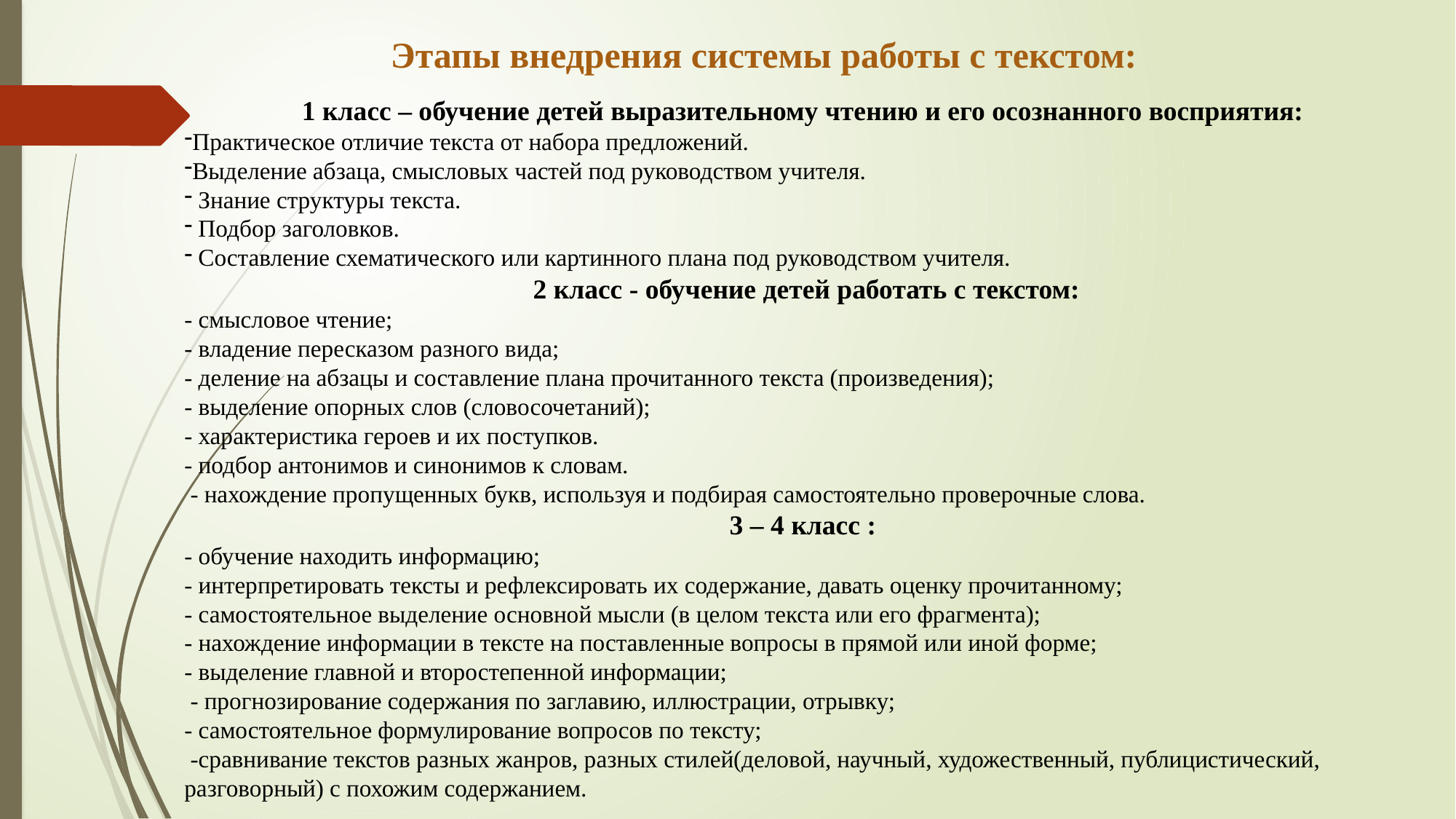

Этапы внедрения системы работы с текстом:
1 класс – обучение детей выразительному чтению и его осознанного восприятия:
Практическое отличие текста от набора предложений.
Выделение абзаца, смысловых частей под руководством учителя.
 Знание структуры текста.
 Подбор заголовков.
 Составление схематического или картинного плана под руководством учителя.
 2 класс - обучение детей работать с текстом:
- смысловое чтение;
- владение пересказом разного вида;
- деление на абзацы и составление плана прочитанного текста (произведения);
- выделение опорных слов (словосочетаний);
- характеристика героев и их поступков.
- подбор антонимов и синонимов к словам.
 - нахождение пропущенных букв, используя и подбирая самостоятельно проверочные слова.
3 – 4 класс :
- обучение находить информацию;
- интерпретировать тексты и рефлексировать их содержание, давать оценку прочитанному;
- самостоятельное выделение основной мысли (в целом текста или его фрагмента);
- нахождение информации в тексте на поставленные вопросы в прямой или иной форме;
- выделение главной и второстепенной информации;
 - прогнозирование содержания по заглавию, иллюстрации, отрывку;
- самостоятельное формулирование вопросов по тексту;
 -сравнивание текстов разных жанров, разных стилей(деловой, научный, художественный, публицистический, разговорный) с похожим содержанием.